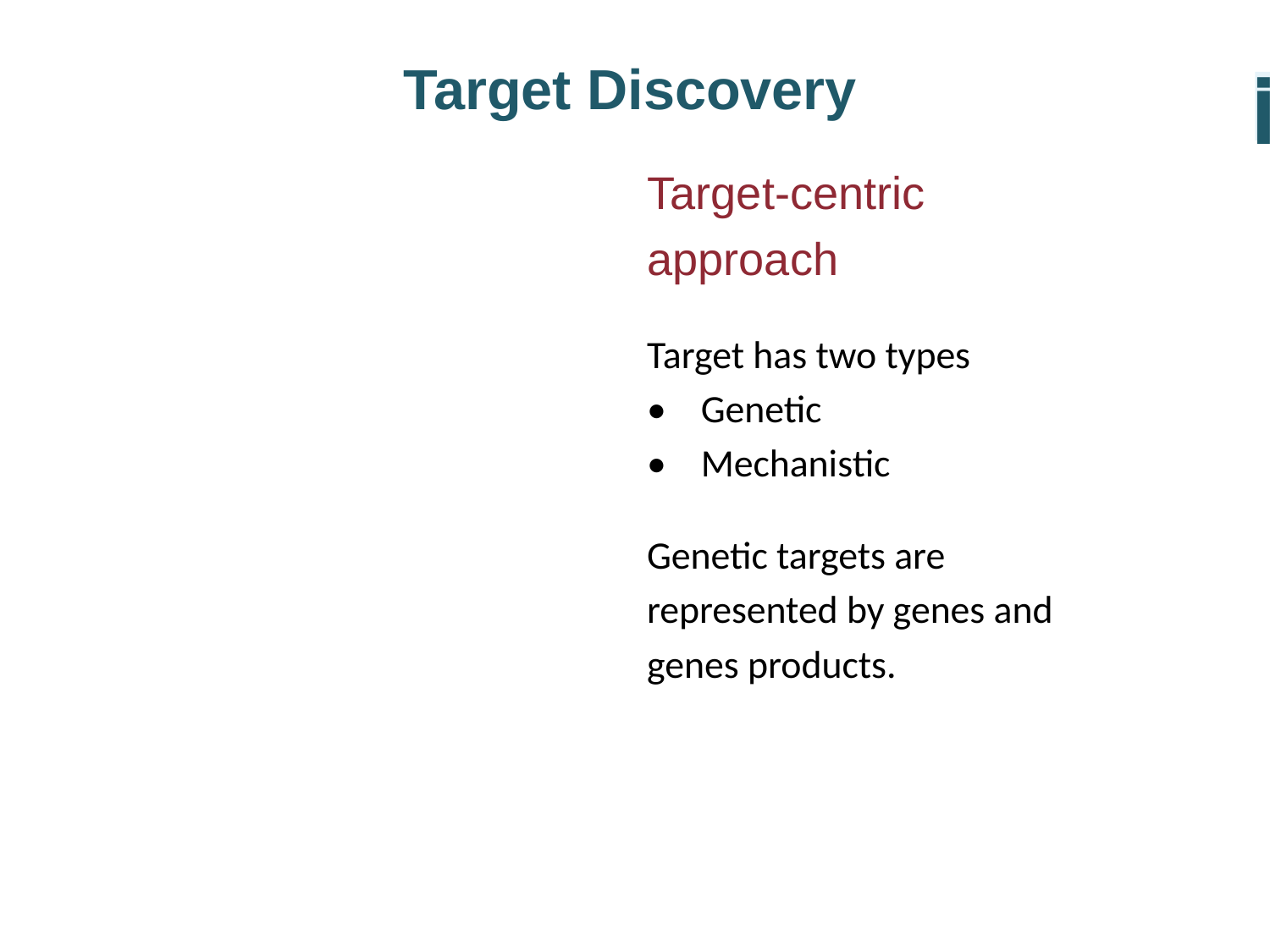

Target Discovery
i
Target-centric
approach
Target has two types
•    Genetic
•    Mechanistic
Genetic targets are represented by genes and genes products.